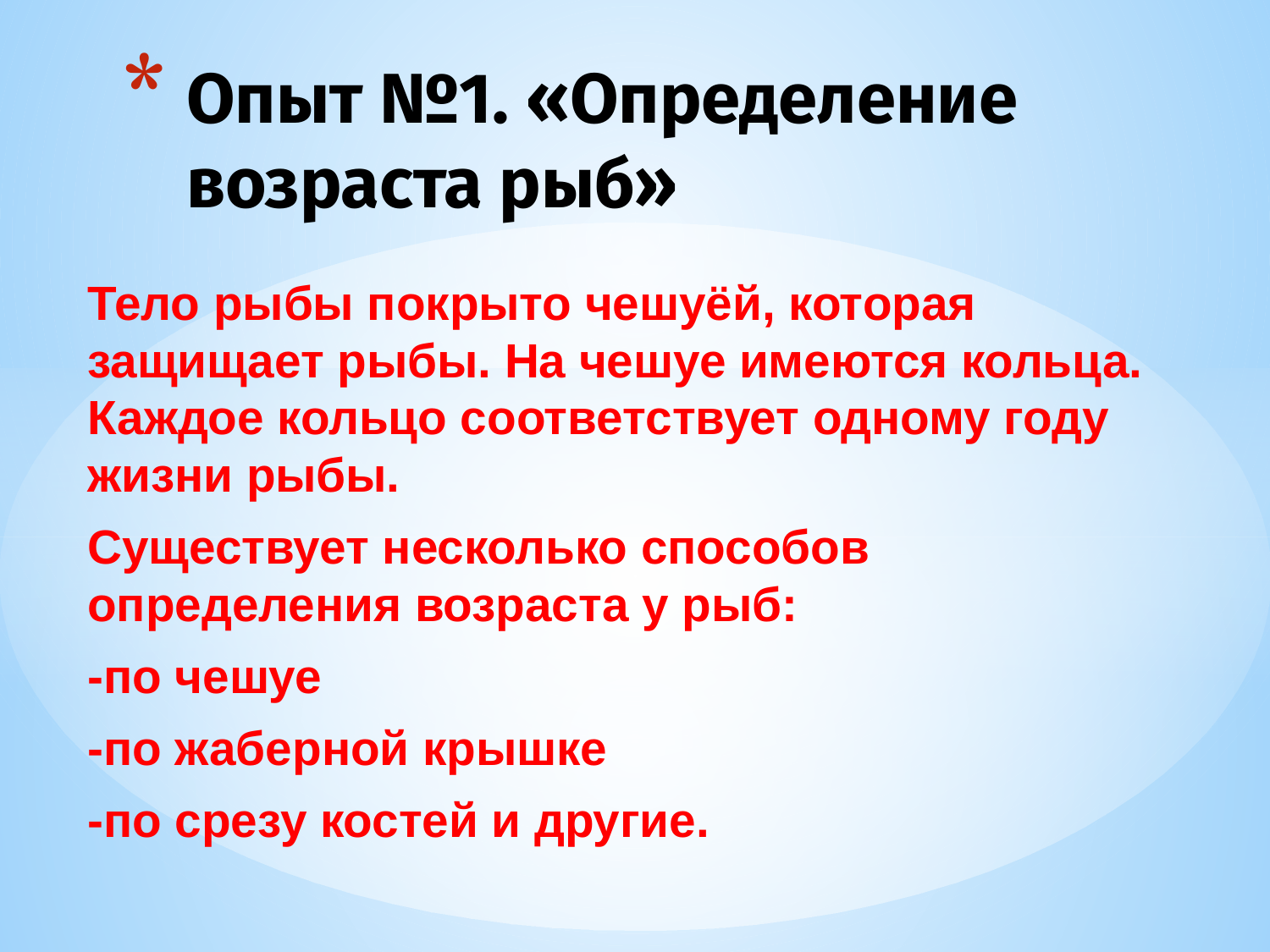

# Опыт №1. «Определение возраста рыб»
Тело рыбы покрыто чешуёй, которая защищает рыбы. На чешуе имеются кольца. Каждое кольцо соответствует одному году жизни рыбы.
Существует несколько способов определения возраста у рыб:
-по чешуе
-по жаберной крышке
-по срезу костей и другие.